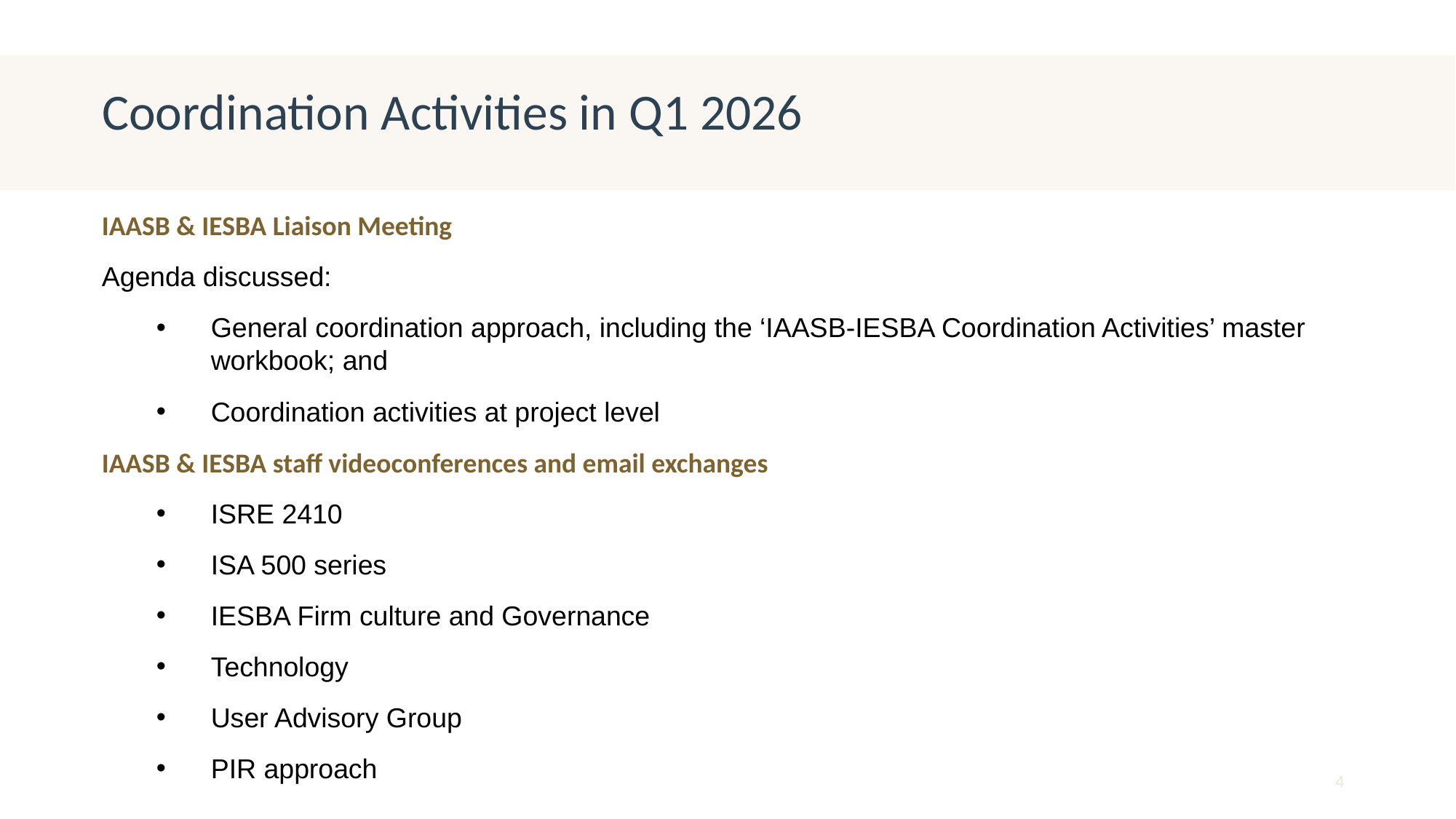

# Coordination Activities in Q1 2026

IAASB & IESBA Liaison Meeting
Agenda discussed:
General coordination approach, including the ‘IAASB-IESBA Coordination Activities’ master workbook; and
Coordination activities at project level
IAASB & IESBA staff videoconferences and email exchanges
ISRE 2410
ISA 500 series
IESBA Firm culture and Governance
Technology
User Advisory Group
PIR approach
4